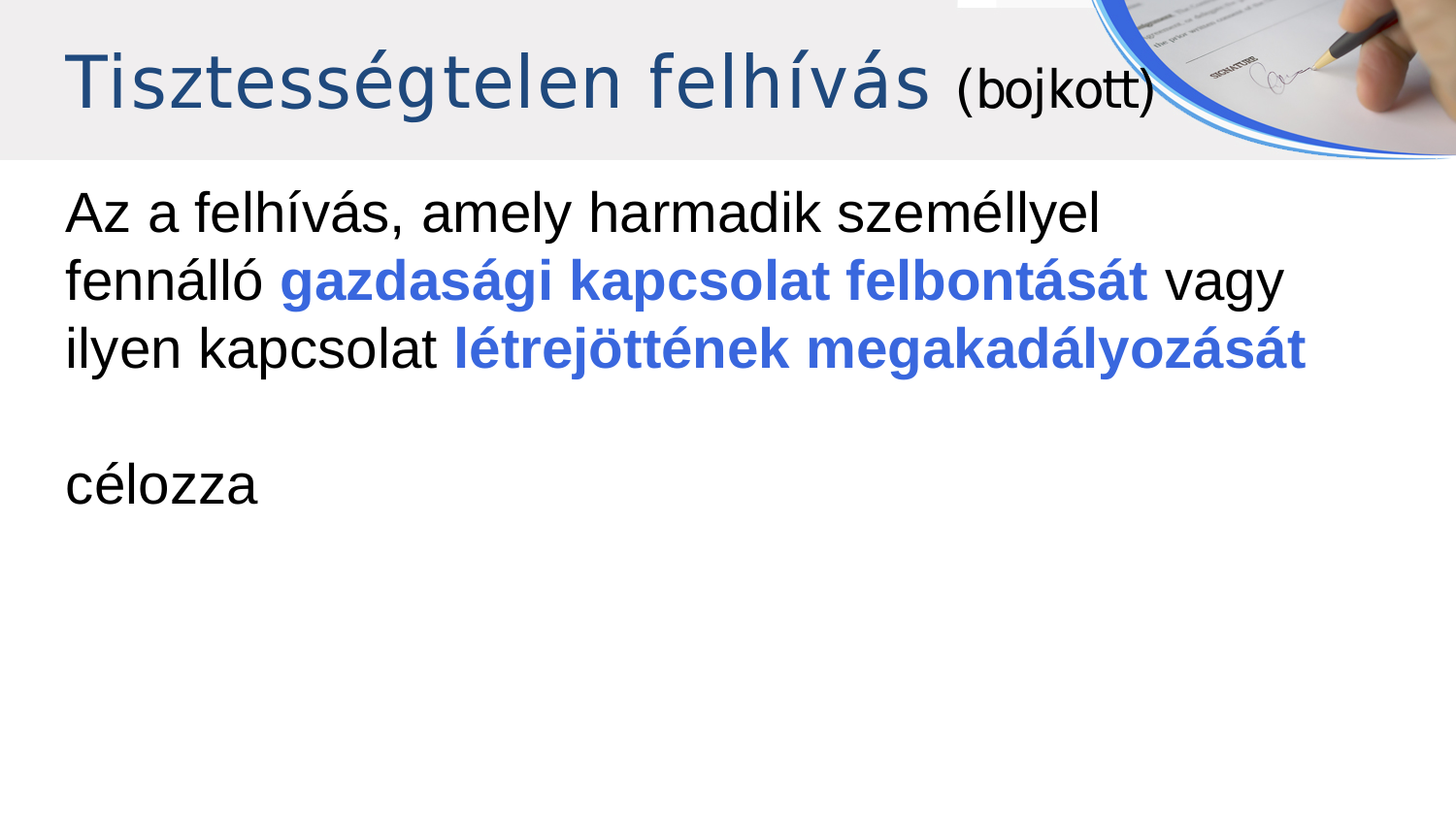

Tisztességtelen felhívás (bojkott)
Az a felhívás, amely harmadik személlyel
fennálló gazdasági kapcsolat felbontását vagy
ilyen kapcsolat létrejöttének megakadályozását
célozza